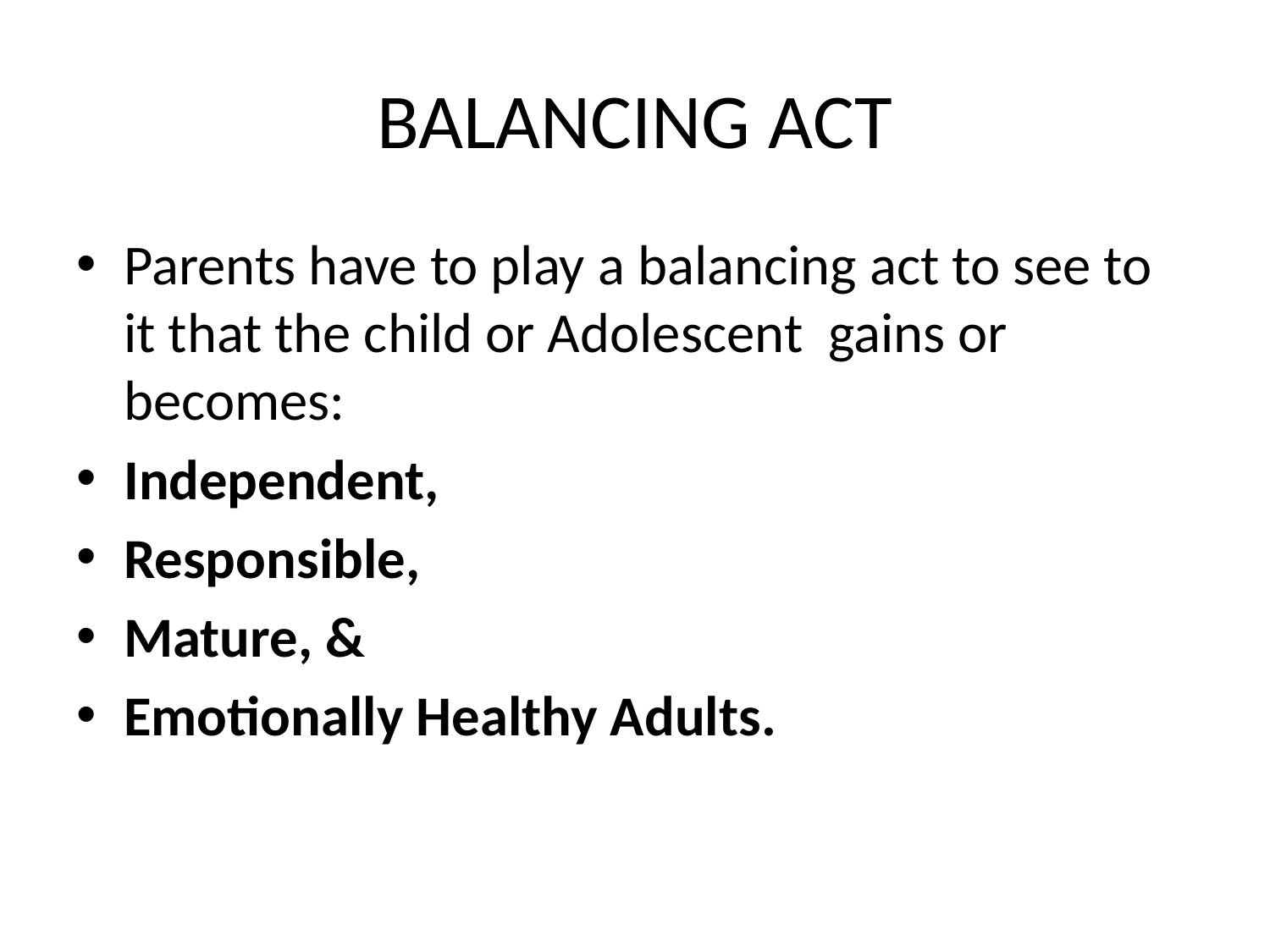

# BALANCING ACT
Parents have to play a balancing act to see to it that the child or Adolescent  gains or becomes:
Independent,
Responsible,
Mature, &
Emotionally Healthy Adults.